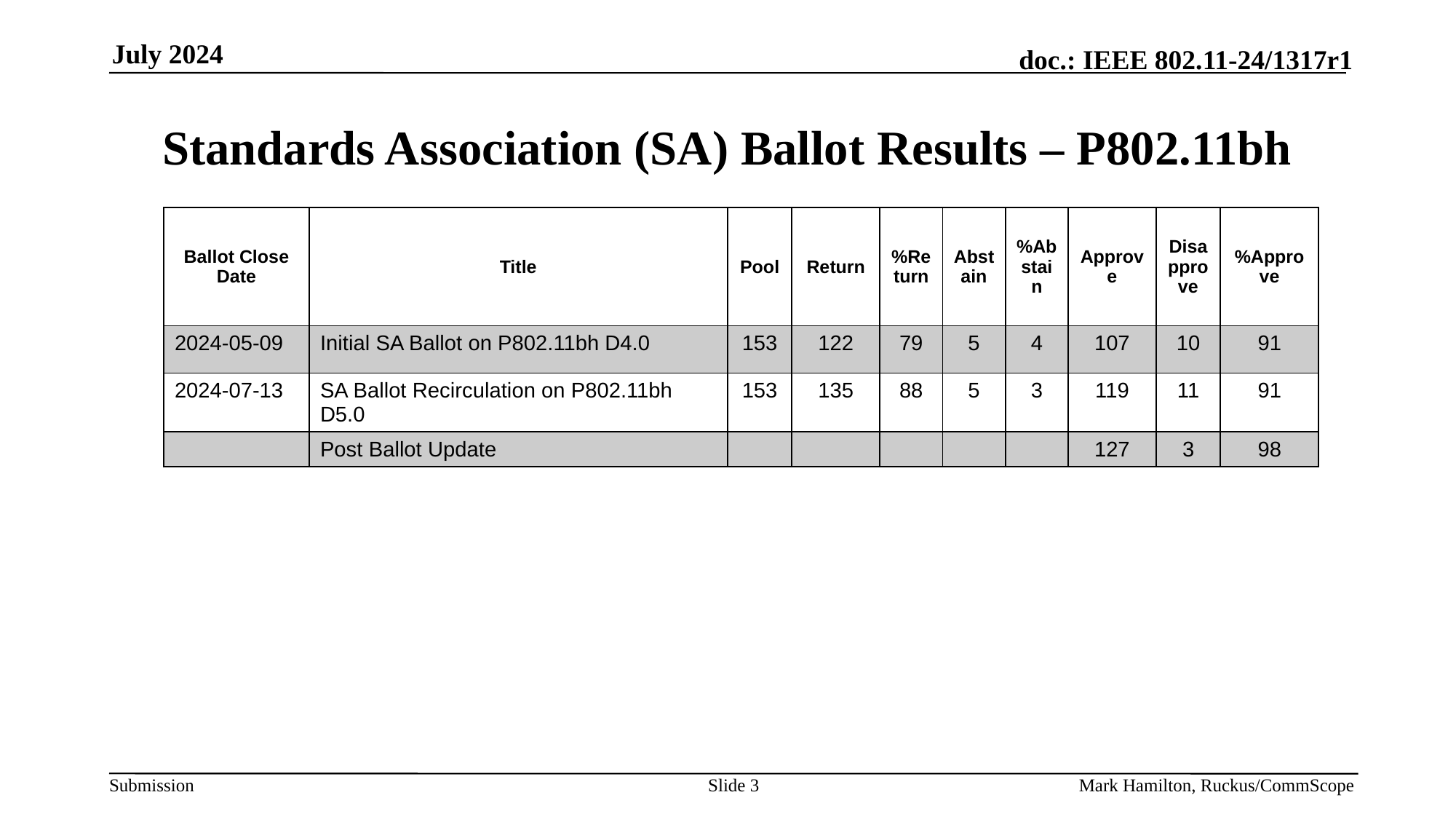

July 2024
# Standards Association (SA) Ballot Results – P802.11bh
| Ballot Close Date | Title | Pool | Return | %Return | Abstain | %Abstain | Approve | Disapprove | %Approve |
| --- | --- | --- | --- | --- | --- | --- | --- | --- | --- |
| 2024-05-09 | Initial SA Ballot on P802.11bh D4.0 | 153 | 122 | 79 | 5 | 4 | 107 | 10 | 91 |
| 2024-07-13 | SA Ballot Recirculation on P802.11bh D5.0 | 153 | 135 | 88 | 5 | 3 | 119 | 11 | 91 |
|  | Post Ballot Update |  |  |  |  |  | 127 | 3 | 98 |
Slide 3
Mark Hamilton, Ruckus/CommScope